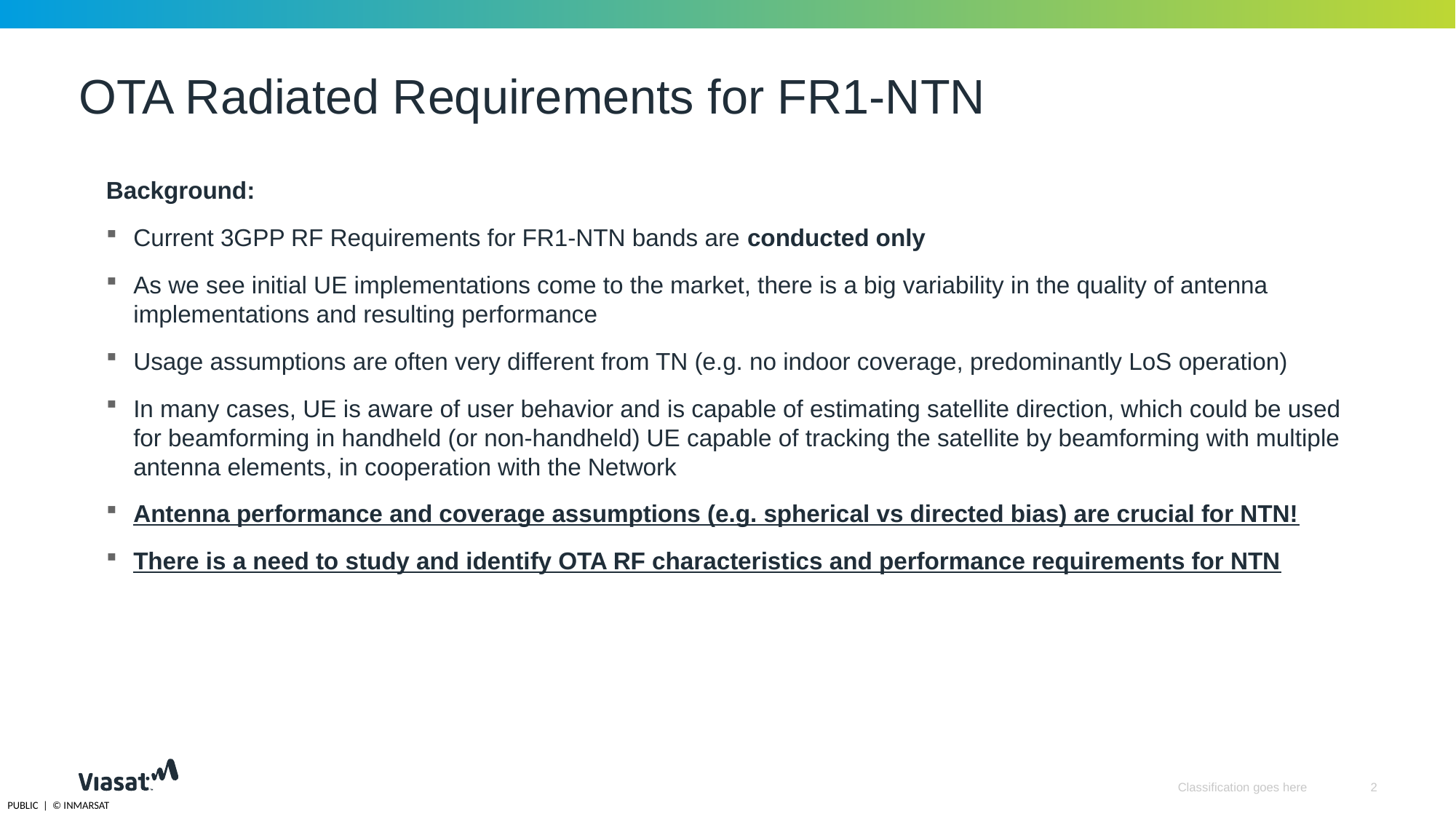

# OTA Radiated Requirements for FR1-NTN
Background:
Current 3GPP RF Requirements for FR1-NTN bands are conducted only
As we see initial UE implementations come to the market, there is a big variability in the quality of antenna implementations and resulting performance
Usage assumptions are often very different from TN (e.g. no indoor coverage, predominantly LoS operation)
In many cases, UE is aware of user behavior and is capable of estimating satellite direction, which could be used for beamforming in handheld (or non-handheld) UE capable of tracking the satellite by beamforming with multiple antenna elements, in cooperation with the Network
Antenna performance and coverage assumptions (e.g. spherical vs directed bias) are crucial for NTN!
There is a need to study and identify OTA RF characteristics and performance requirements for NTN

Classification goes here
2